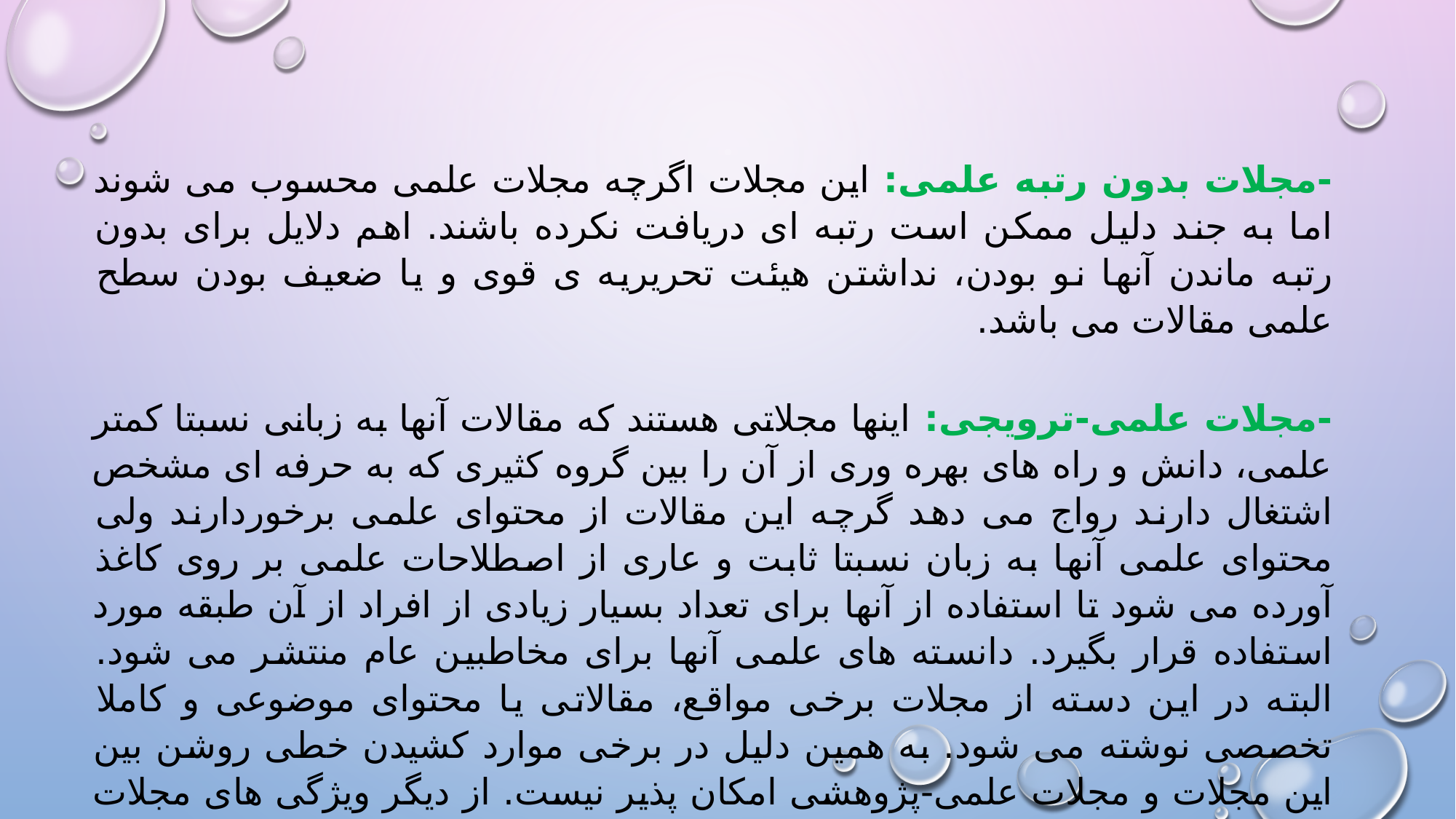

-مجلات بدون رتبه علمی: این مجلات اگرچه مجلات علمی محسوب می شوند اما به جند دلیل ممکن است رتبه ای دریافت نکرده باشند. اهم دلایل برای بدون رتبه ماندن آنها نو بودن، نداشتن هیئت تحریریه ی قوی و یا ضعیف بودن سطح علمی مقالات می باشد.

-مجلات علمی-ترویجی: اینها مجلاتی هستند که مقالات آنها به زبانی نسبتا کمتر علمی، دانش و راه های بهره وری از آن را بین گروه کثیری که به حرفه ای مشخص اشتغال دارند رواج می دهد گرچه این مقالات از محتوای علمی برخوردارند ولی محتوای علمی آنها به زبان نسبتا ثابت و عاری از اصطلاحات علمی بر روی کاغذ آورده می شود تا استفاده از آنها برای تعداد بسیار زیادی از افراد از آن طبقه مورد استفاده قرار بگیرد. دانسته های علمی آنها برای مخاطبین عام منتشر می شود. البته در این دسته از مجلات برخی مواقع، مقالاتی یا محتوای موضوعی و کاملا تخصصی نوشته می شود. به همین دلیل در برخی موارد کشیدن خطی روشن بین این مجلات و مجلات علمی-پژوهشی امکان پذیر نیست. از دیگر ویژگی های مجلات علمی-ترویجی که در مجلات بدون رتبه علمی دیده می شود این است که مقالات ترجمه ای را نیز به چاپ می رسانند.